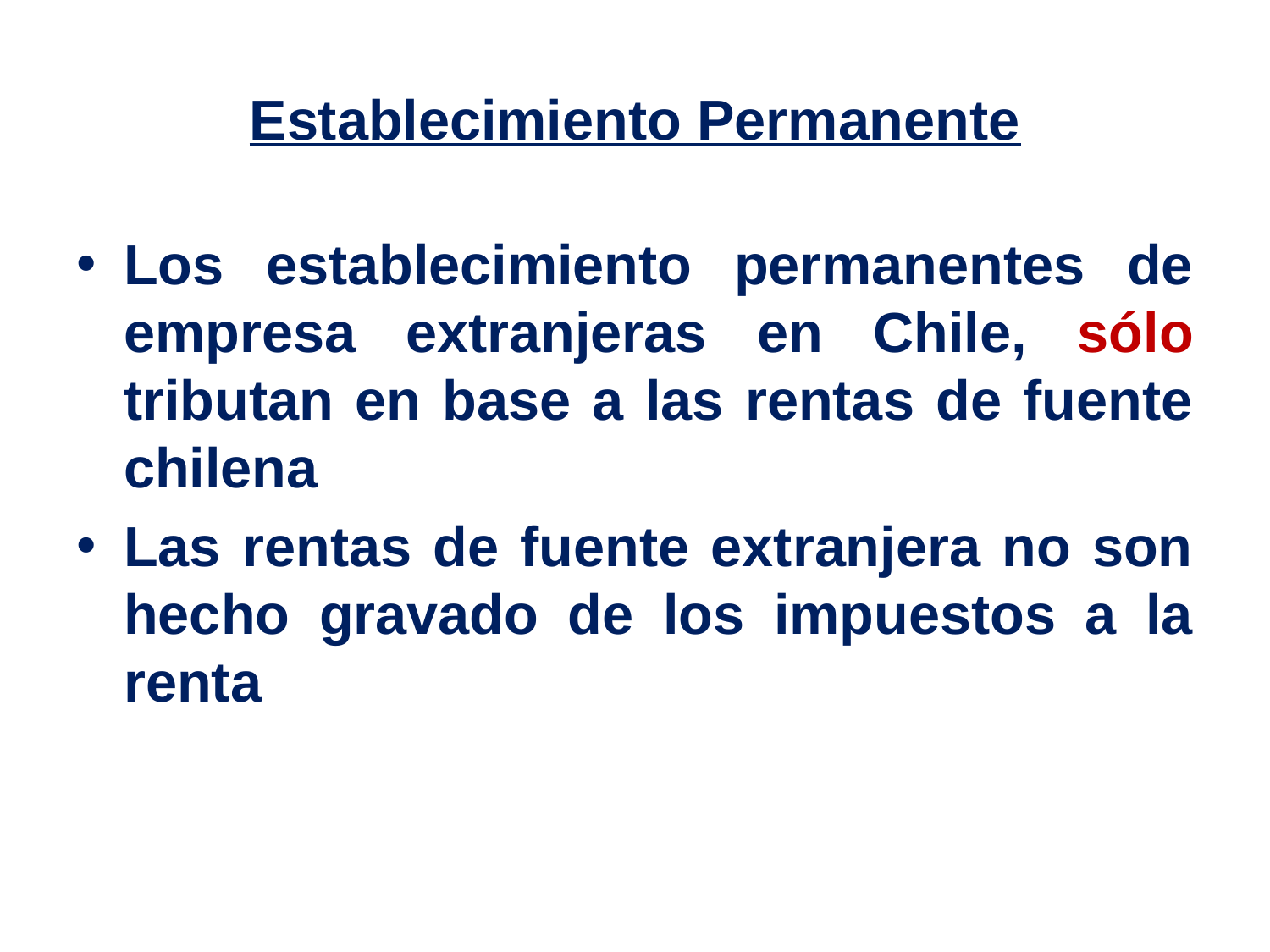

# Establecimiento Permanente
Los establecimiento permanentes de empresa extranjeras en Chile, sólo tributan en base a las rentas de fuente chilena
Las rentas de fuente extranjera no son hecho gravado de los impuestos a la renta